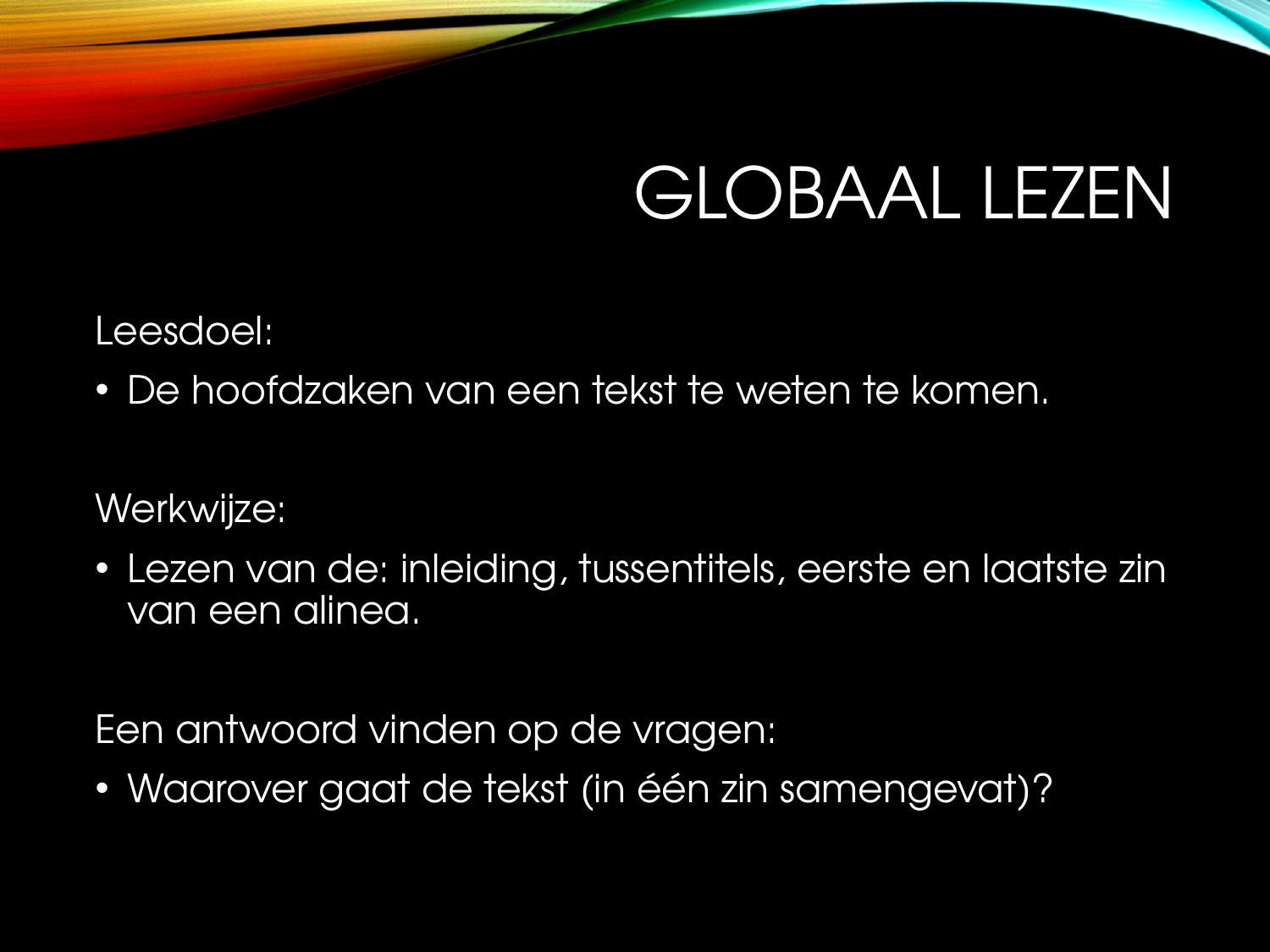

# Globaal lezen
Leesdoel:
De hoofdzaken van een tekst te weten te komen.

Werkwijze:
Lezen van de: inleiding, tussentitels, eerste en laatste zin van een alinea.

Een antwoord vinden op de vragen:
Waarover gaat de tekst (in één zin samengevat)?